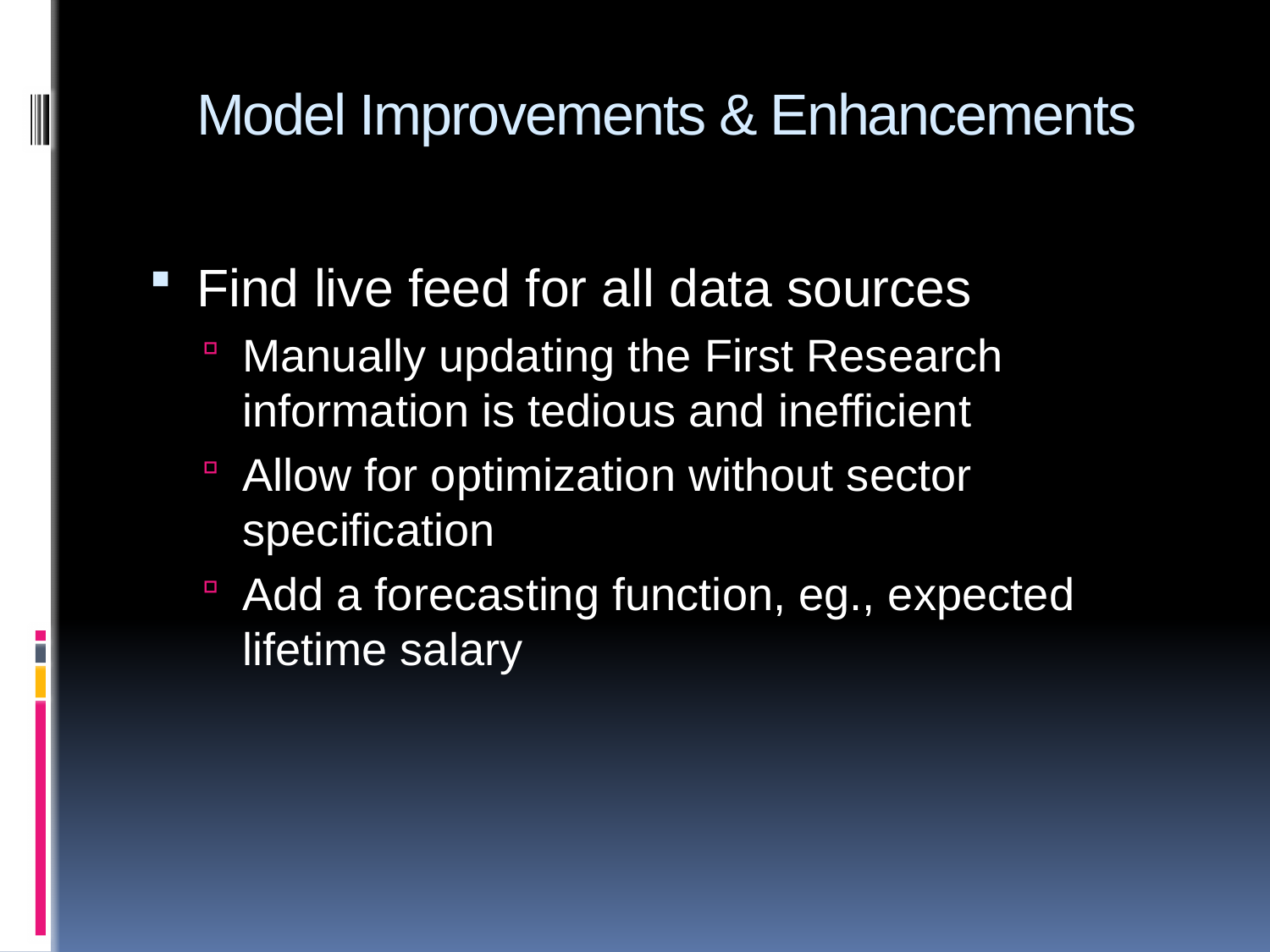

# Model Improvements & Enhancements
Find live feed for all data sources
Manually updating the First Research information is tedious and inefficient
Allow for optimization without sector specification
Add a forecasting function, eg., expected lifetime salary